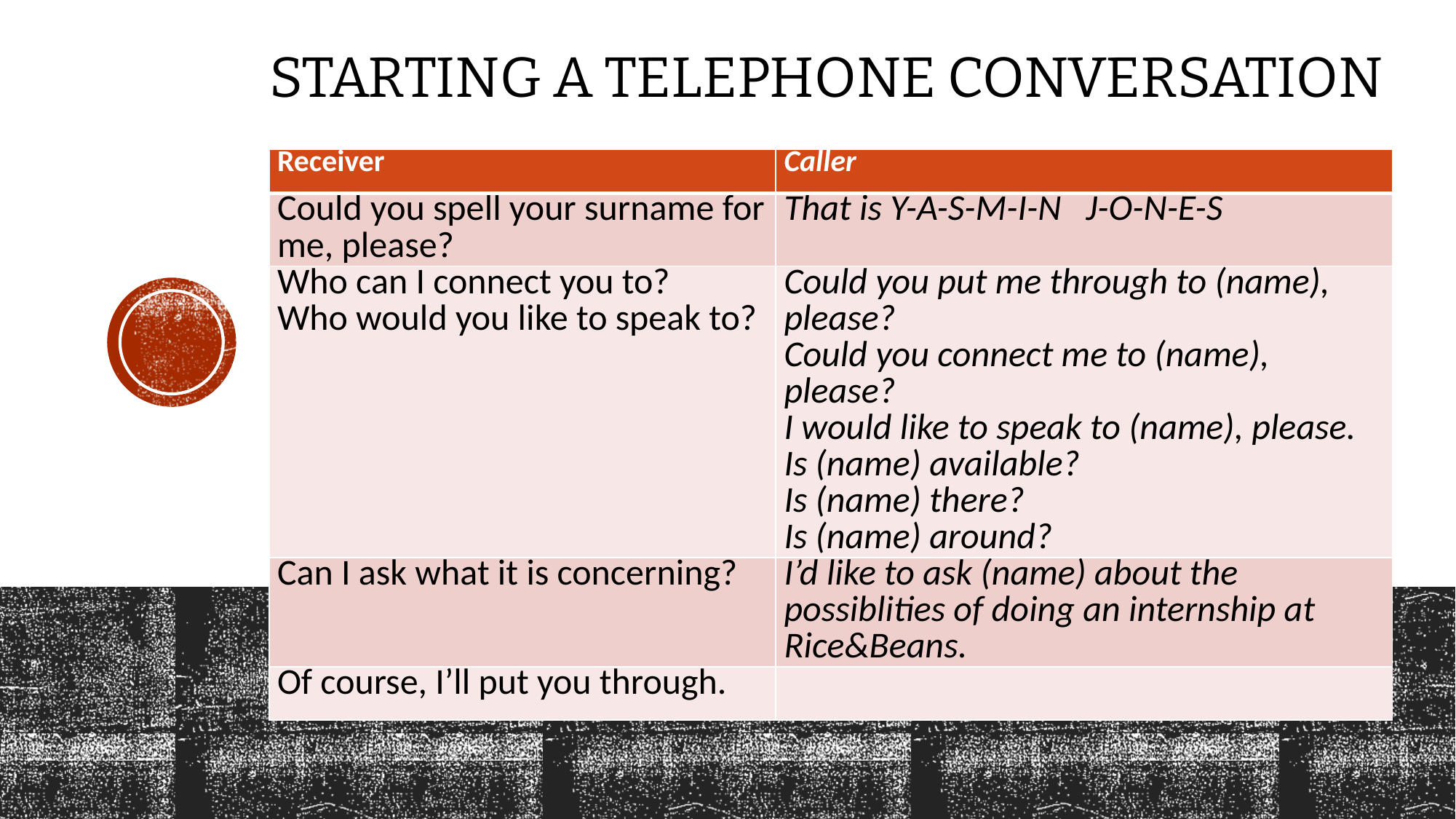

# Starting a telephone conversation

| Receiver | Caller |
| --- | --- |
| Could you spell your surname for me, please? | That is Y-A-S-M-I-N J-O-N-E-S |
| Who can I connect you to? Who would you like to speak to? | Could you put me through to (name), please? Could you connect me to (name), please? I would like to speak to (name), please. Is (name) available? Is (name) there? Is (name) around? |
| Can I ask what it is concerning? | I’d like to ask (name) about the possiblities of doing an internship at Rice&Beans. |
| Of course, I’ll put you through. |  |